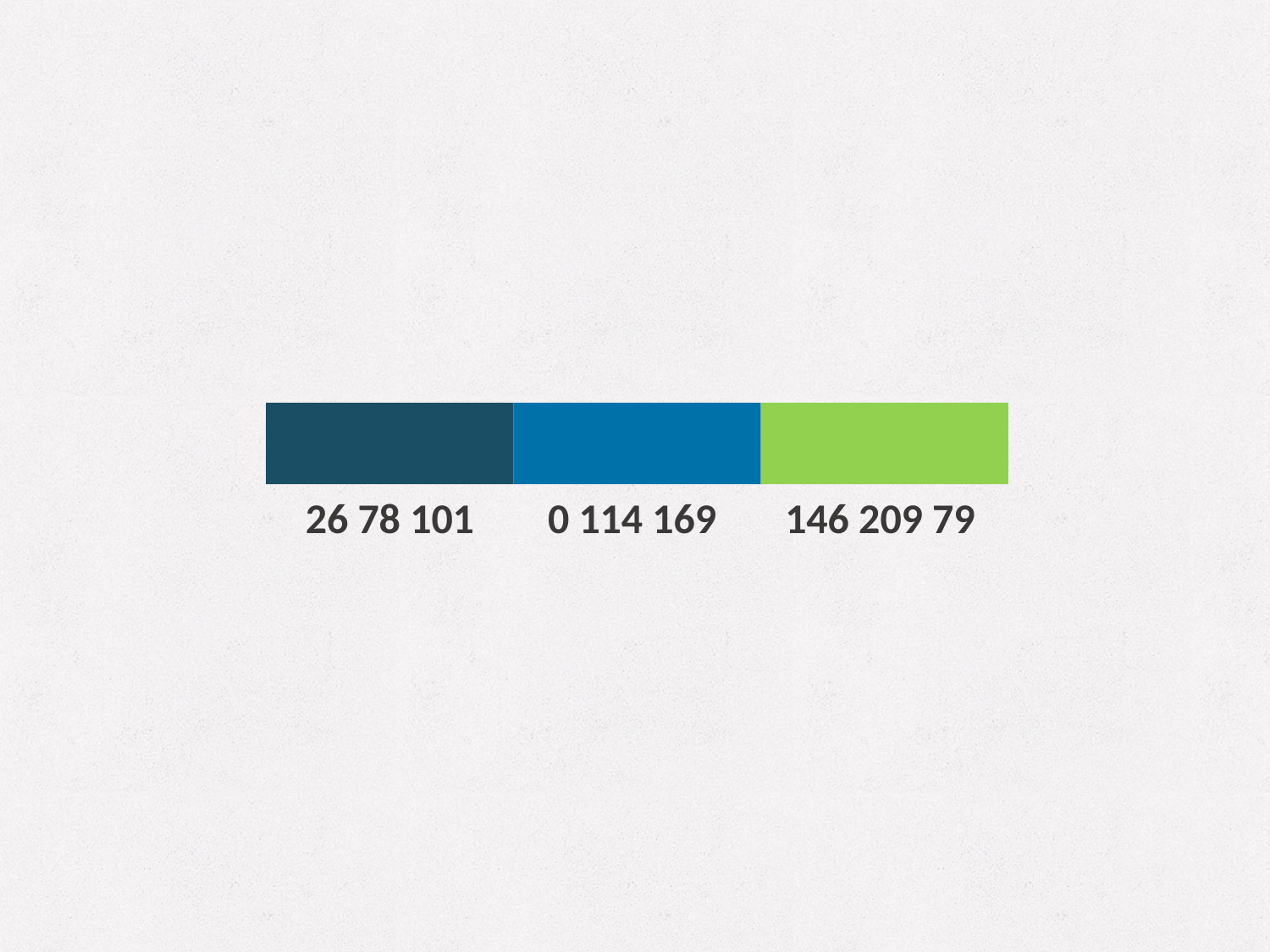

26 78 101
0 114 169
146 209 79